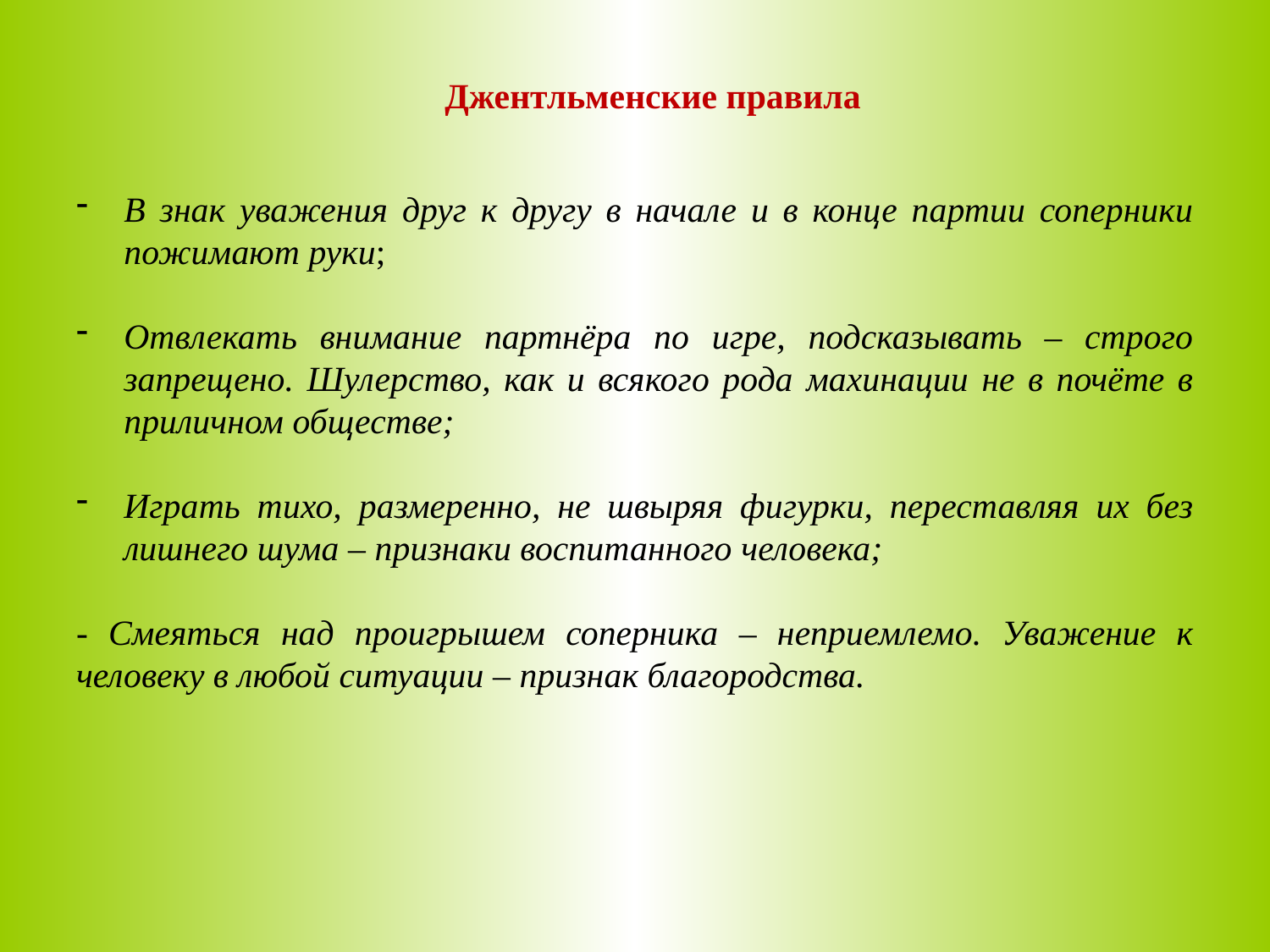

Джентльменские правила

В знак уважения друг к другу в начале и в конце партии соперники пожимают руки;

Отвлекать внимание партнёра по игре, подсказывать – строго запрещено. Шулерство, как и всякого рода махинации не в почёте в приличном обществе;

Играть тихо, размеренно, не швыряя фигурки, переставляя их без лишнего шума – признаки воспитанного человека;

- Смеяться над проигрышем соперника – неприемлемо. Уважение к человеку в любой ситуации – признак благородства.